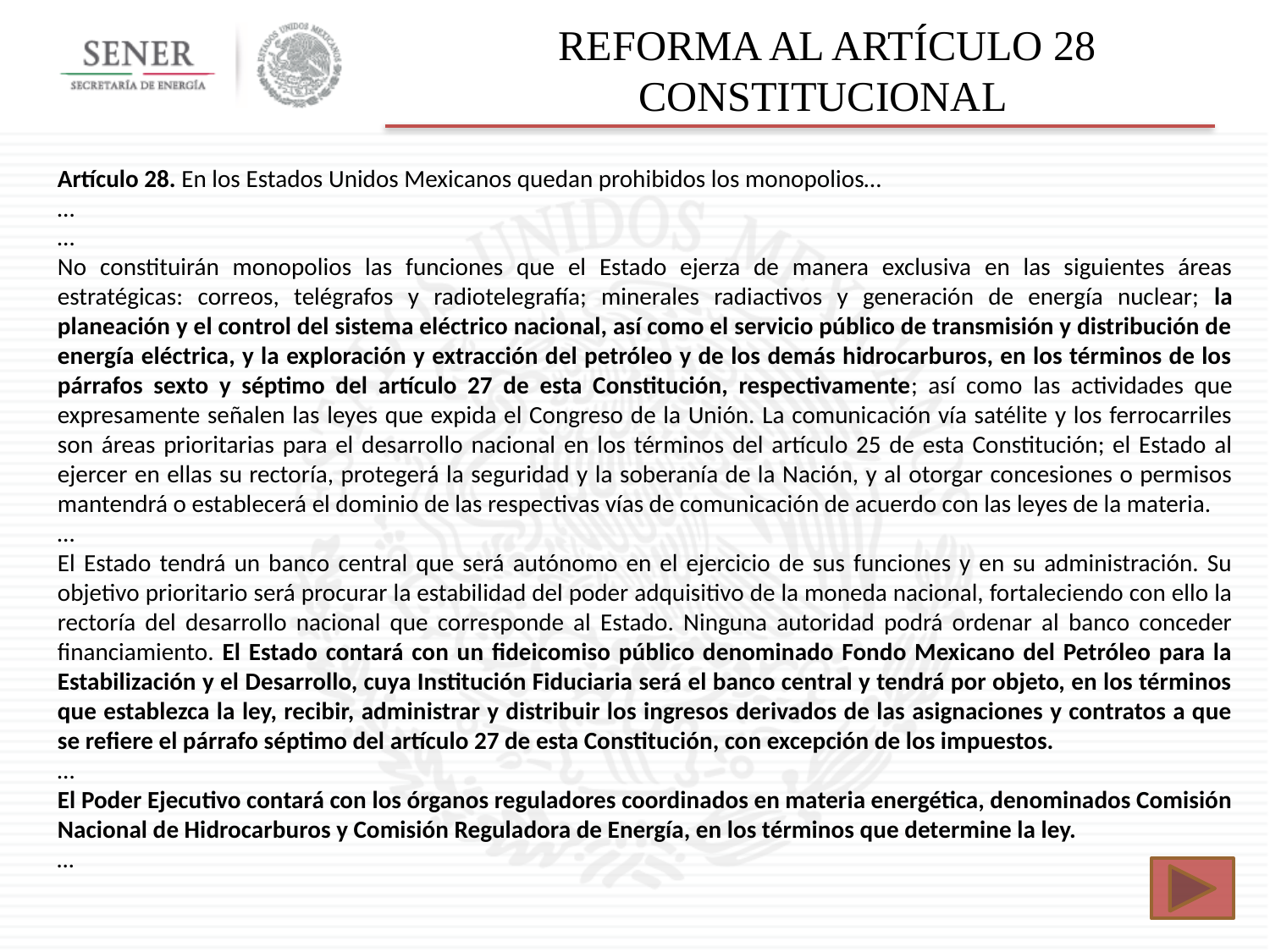

Reforma al Artículo 28 Constitucional

Artículo 28. En los Estados Unidos Mexicanos quedan prohibidos los monopolios…
…
…
No constituirán monopolios las funciones que el Estado ejerza de manera exclusiva en las siguientes áreas estratégicas: correos, telégrafos y radiotelegrafía; minerales radiactivos y generación de energía nuclear; la planeación y el control del sistema eléctrico nacional, así como el servicio público de transmisión y distribución de energía eléctrica, y la exploración y extracción del petróleo y de los demás hidrocarburos, en los términos de los párrafos sexto y séptimo del artículo 27 de esta Constitución, respectivamente; así como las actividades que expresamente señalen las leyes que expida el Congreso de la Unión. La comunicación vía satélite y los ferrocarriles son áreas prioritarias para el desarrollo nacional en los términos del artículo 25 de esta Constitución; el Estado al ejercer en ellas su rectoría, protegerá la seguridad y la soberanía de la Nación, y al otorgar concesiones o permisos mantendrá o establecerá el dominio de las respectivas vías de comunicación de acuerdo con las leyes de la materia.
…
El Estado tendrá un banco central que será autónomo en el ejercicio de sus funciones y en su administración. Su objetivo prioritario será procurar la estabilidad del poder adquisitivo de la moneda nacional, fortaleciendo con ello la rectoría del desarrollo nacional que corresponde al Estado. Ninguna autoridad podrá ordenar al banco conceder financiamiento. El Estado contará con un fideicomiso público denominado Fondo Mexicano del Petróleo para la Estabilización y el Desarrollo, cuya Institución Fiduciaria será el banco central y tendrá por objeto, en los términos que establezca la ley, recibir, administrar y distribuir los ingresos derivados de las asignaciones y contratos a que se refiere el párrafo séptimo del artículo 27 de esta Constitución, con excepción de los impuestos.
…
El Poder Ejecutivo contará con los órganos reguladores coordinados en materia energética, denominados Comisión Nacional de Hidrocarburos y Comisión Reguladora de Energía, en los términos que determine la ley.
…